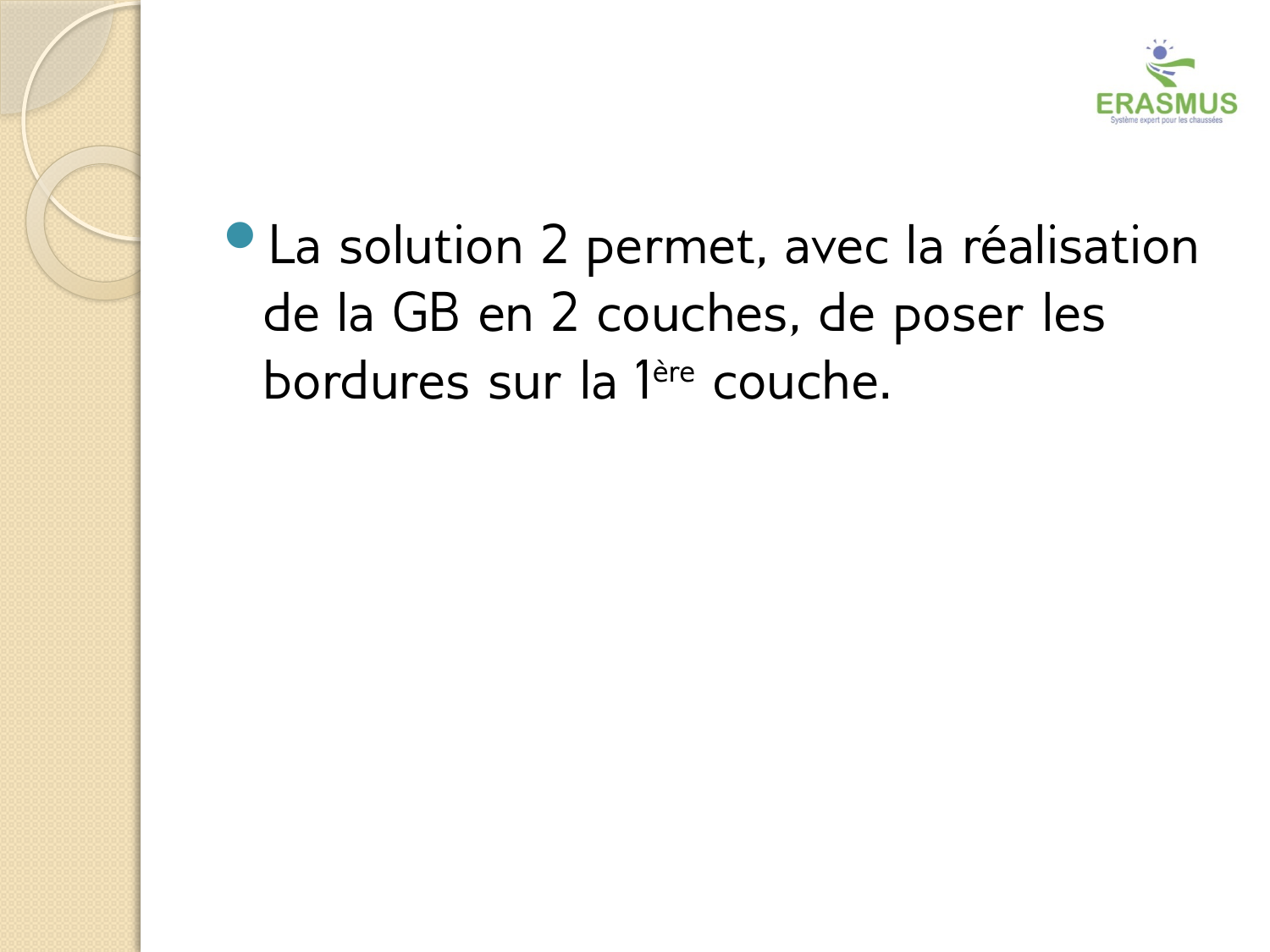

#
La solution 2 permet, avec la réalisation de la GB en 2 couches, de poser les bordures sur la 1ère couche.